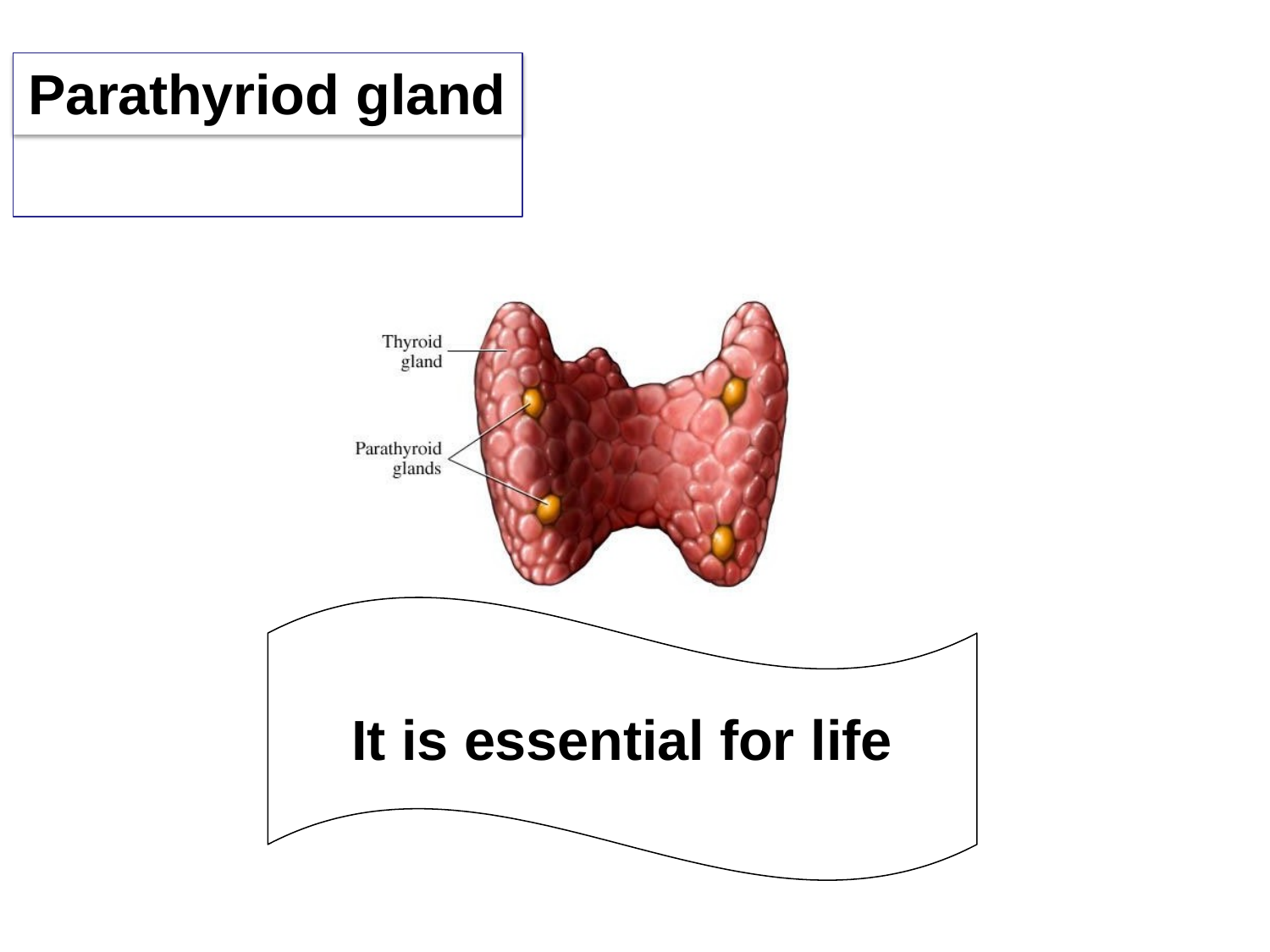

# Parathyriod gland

It is essential for life